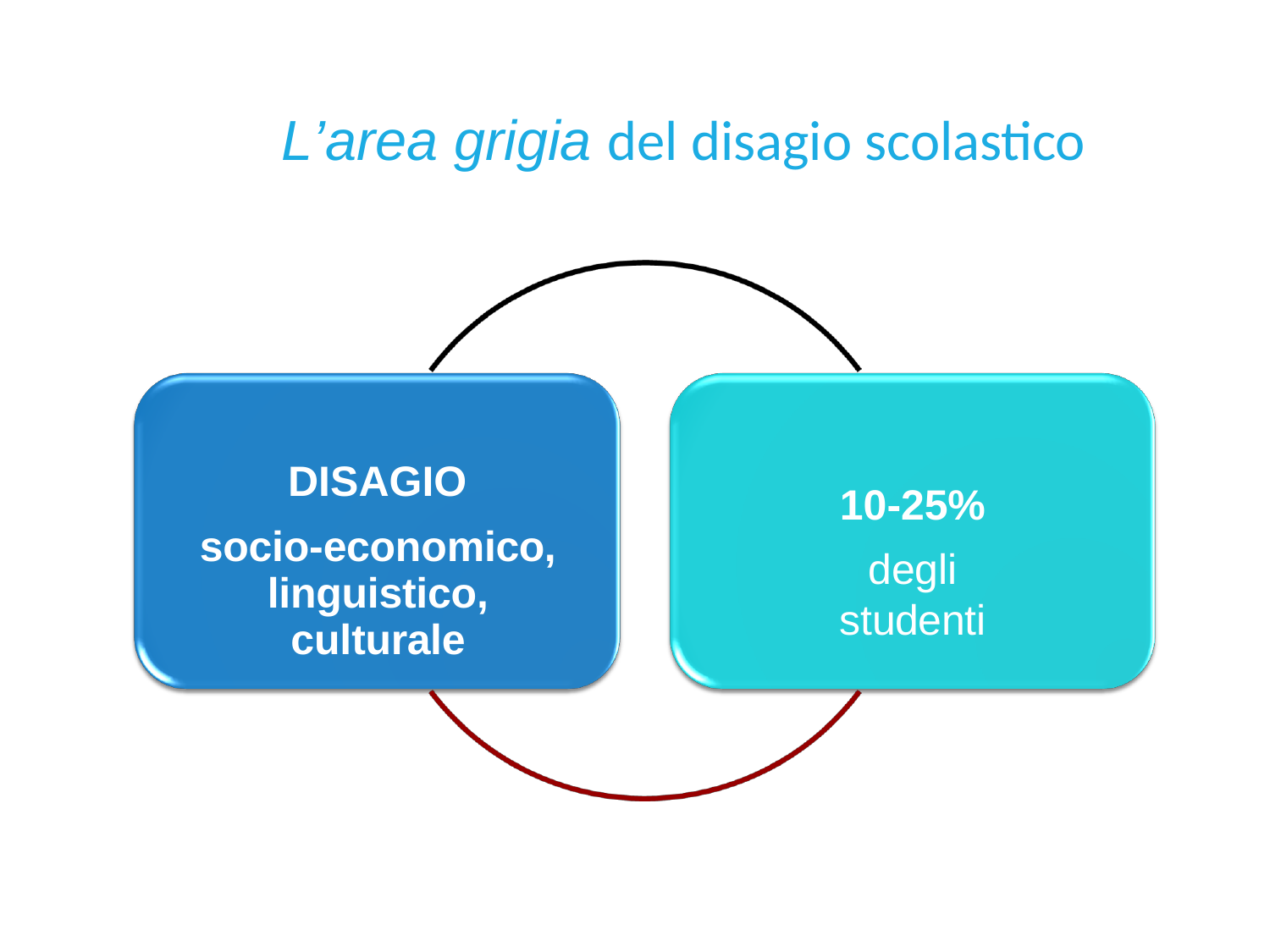

# L’area grigia del disagio scolastico

DISAGIO
socio-economico, linguistico, culturale
10-25%
degli studenti